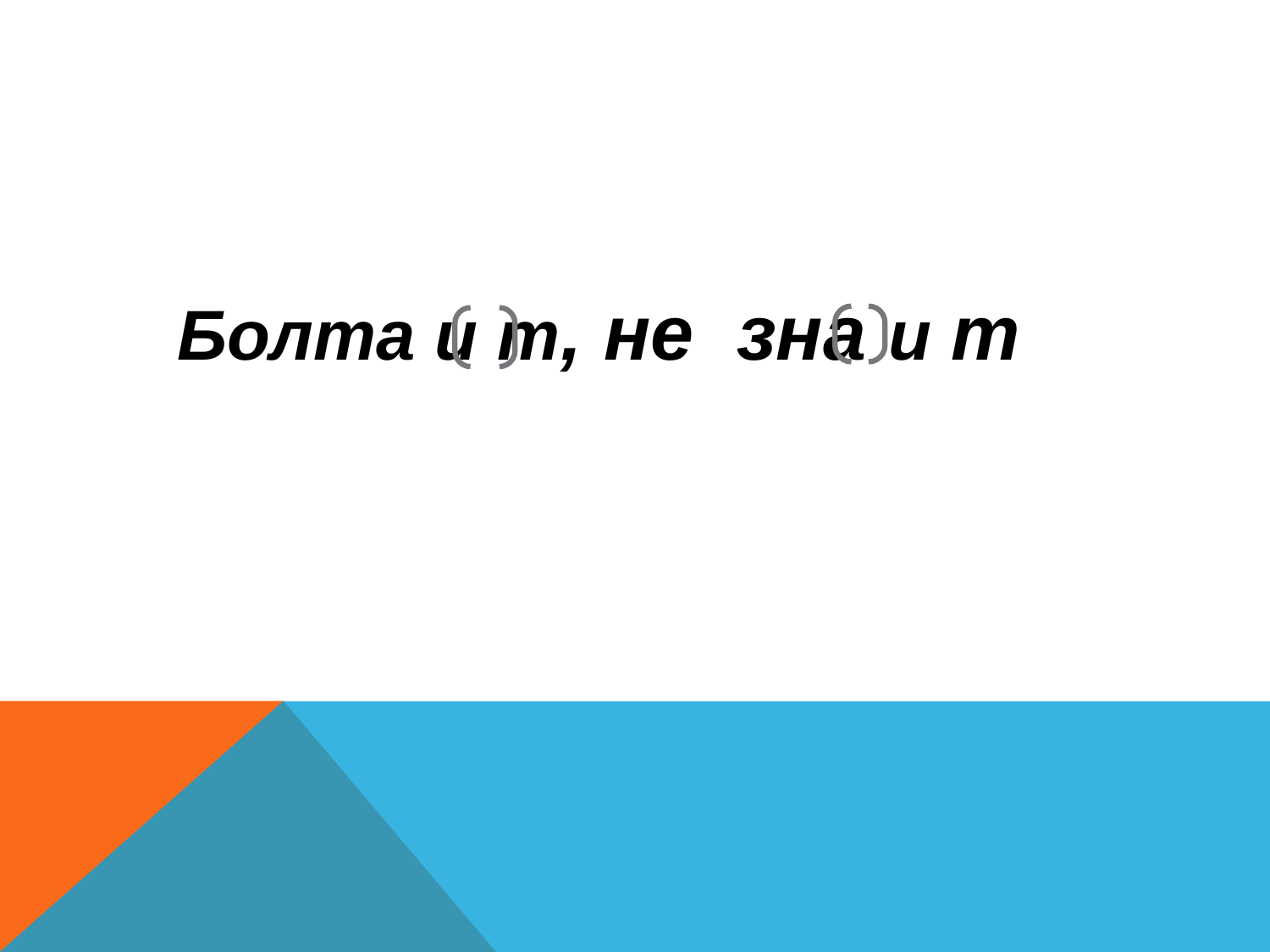

Болта и т, не  зна и т